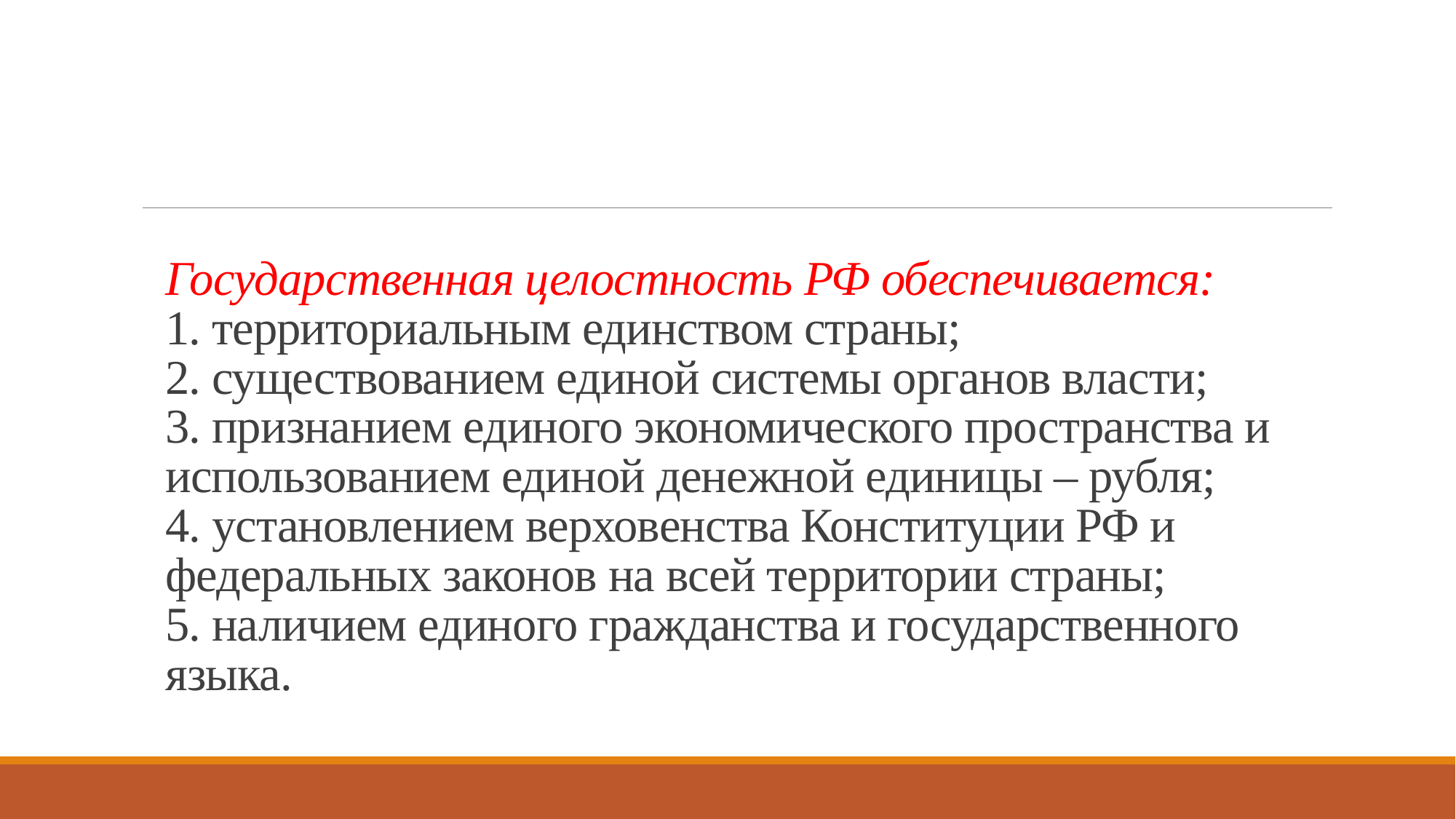

# Государственная целостность РФ обеспечивается: 1. территориальным единством страны; 2. существованием единой системы органов власти; 3. признанием единого экономического пространства и использованием единой денежной единицы – рубля; 4. установлением верховенства Конституции РФ и федеральных законов на всей территории страны; 5. наличием единого гражданства и государственного языка.